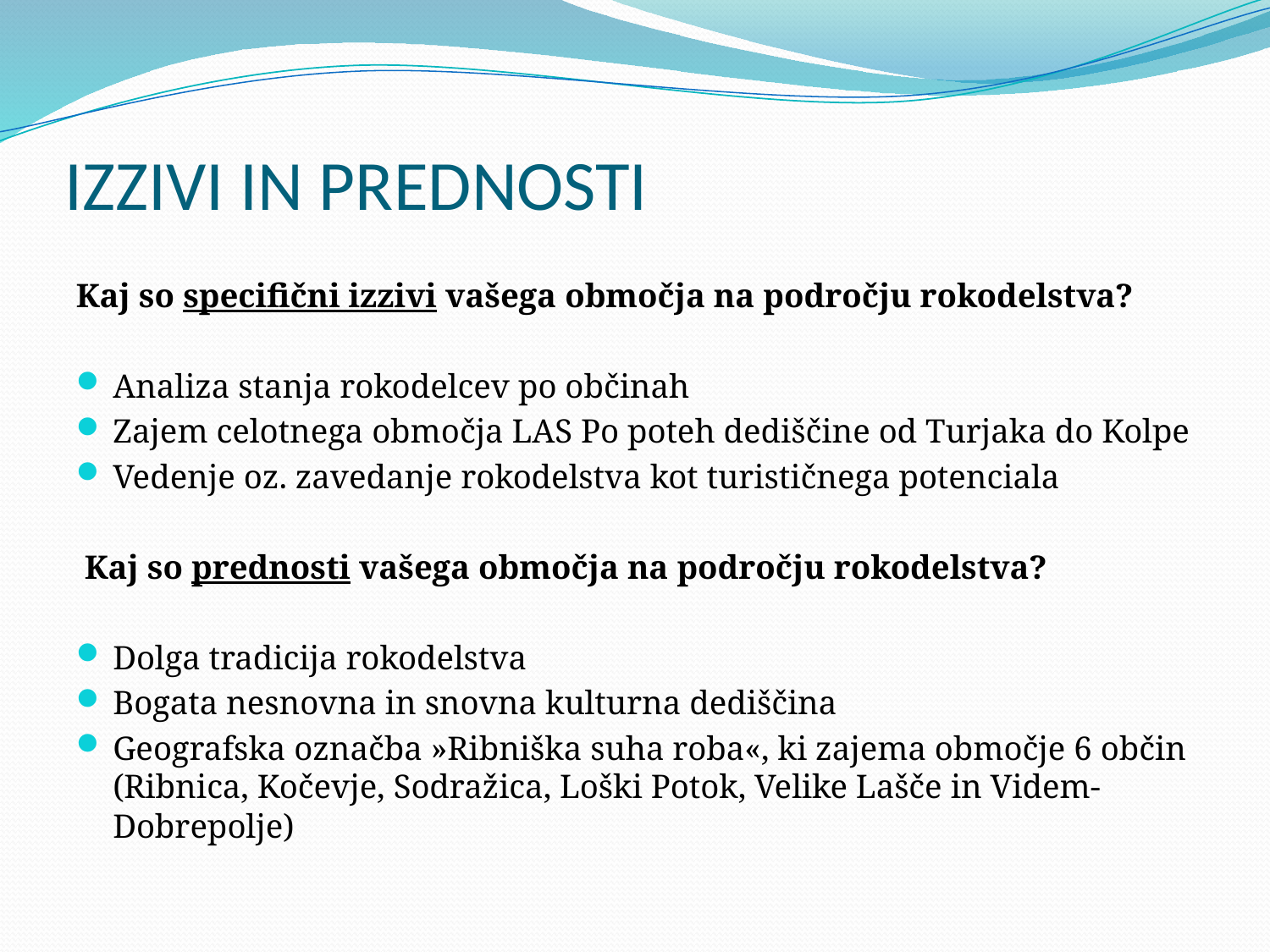

# IZZIVI IN PREDNOSTI
Kaj so specifični izzivi vašega območja na področju rokodelstva?

Analiza stanja rokodelcev po občinah
Zajem celotnega območja LAS Po poteh dediščine od Turjaka do Kolpe
Vedenje oz. zavedanje rokodelstva kot turističnega potenciala

 Kaj so prednosti vašega območja na področju rokodelstva?

Dolga tradicija rokodelstva
Bogata nesnovna in snovna kulturna dediščina
Geografska označba »Ribniška suha roba«, ki zajema območje 6 občin (Ribnica, Kočevje, Sodražica, Loški Potok, Velike Lašče in Videm-Dobrepolje)